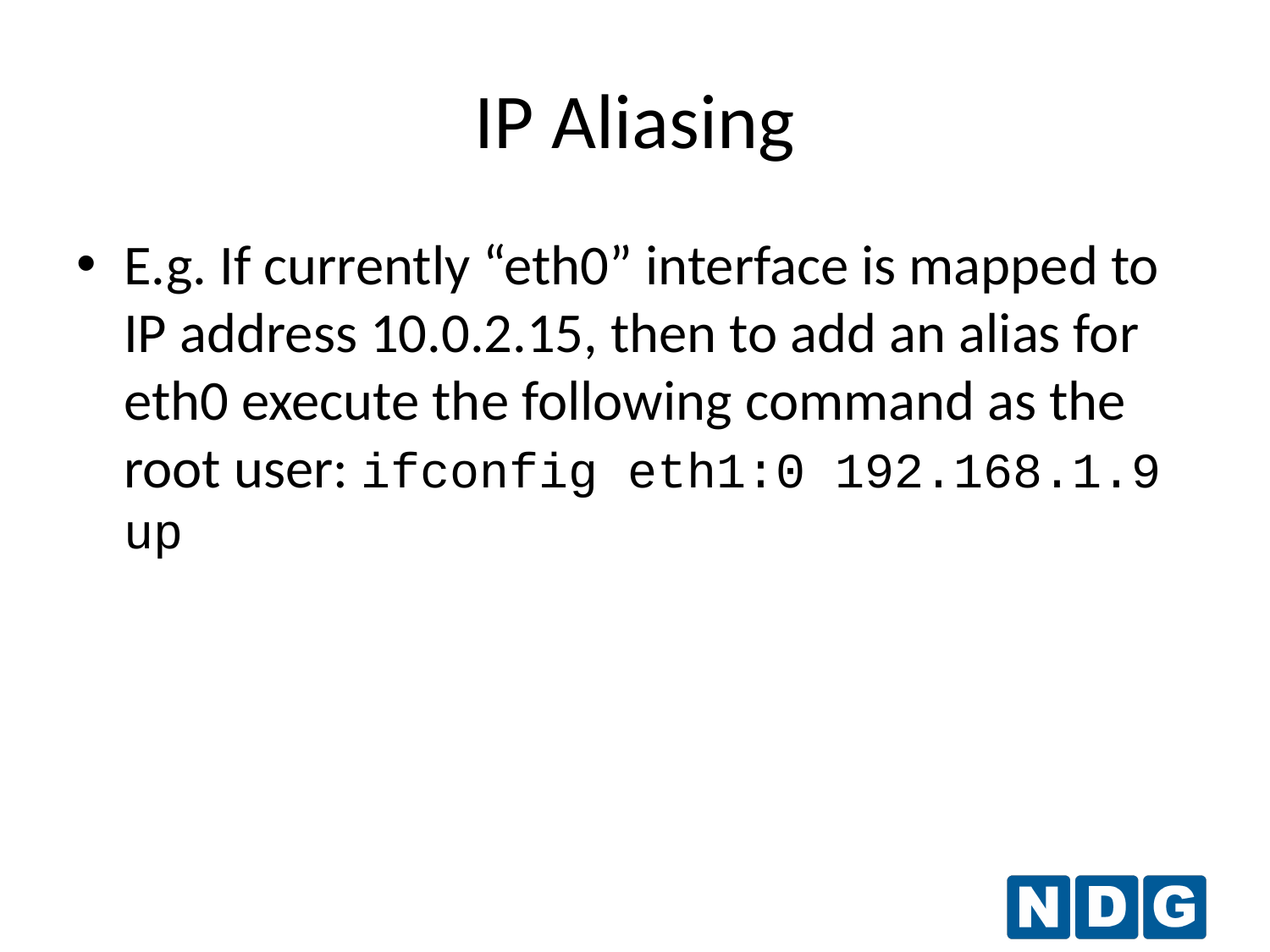

IP Aliasing
E.g. If currently “eth0” interface is mapped to IP address 10.0.2.15, then to add an alias for eth0 execute the following command as the root user: ifconfig eth1:0 192.168.1.9 up